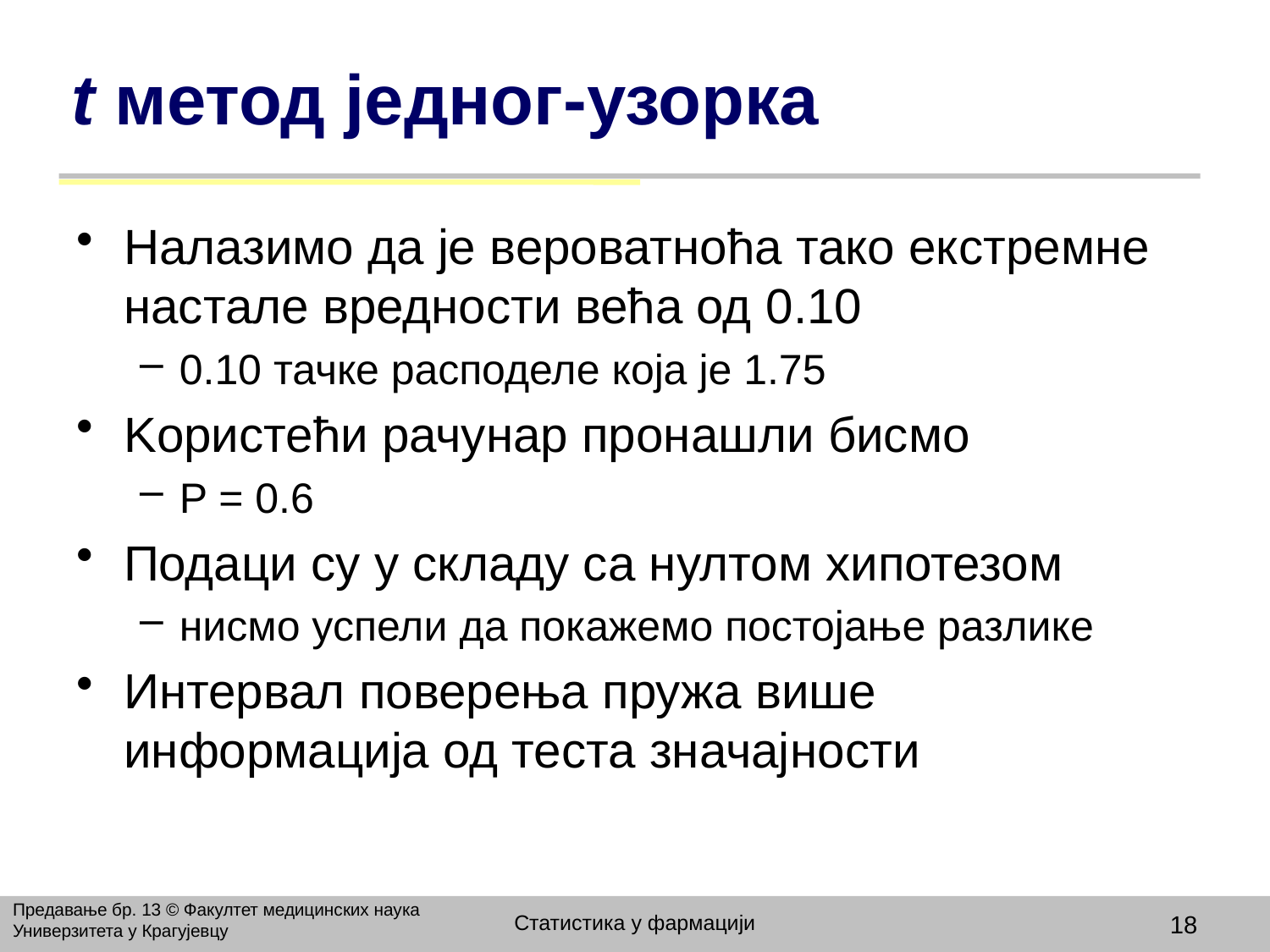

# t метод једног-узорка
Налазимо да је вероватноћа тако екстремне настале вредности већа од 0.10
0.10 тачке расподеле која је 1.75
Kористећи рачунар пронашли бисмо
P = 0.6
Подаци су у складу са нултом хипотезом
нисмо успели да покажемо постојање разлике
Интервал поверења пружа више информација од теста значајности
Предавање бр. 13 © Факултет медицинских наука Универзитета у Крагујевцу
Статистика у фармацији
18